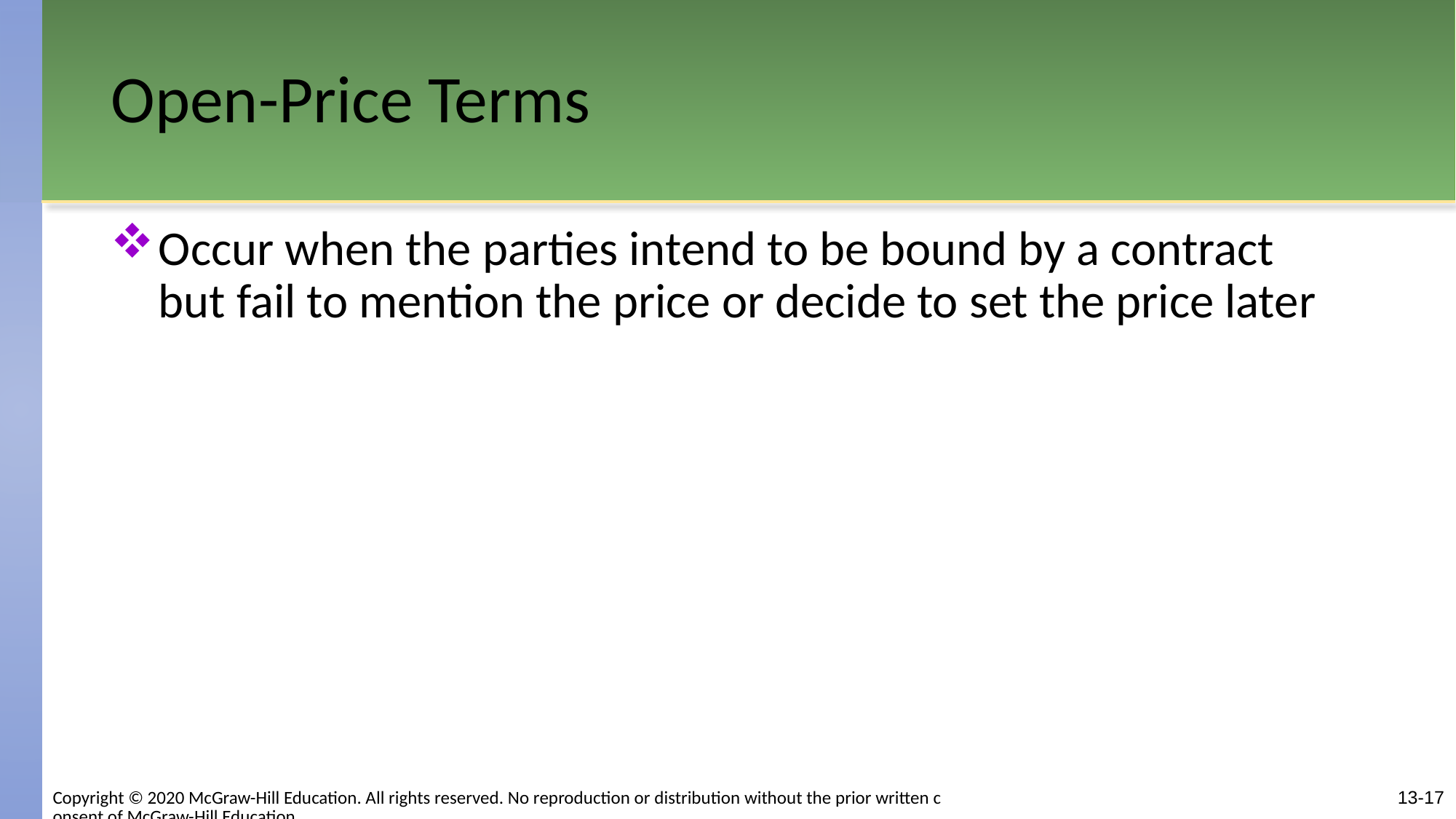

# Open-Price Terms
Occur when the parties intend to be bound by a contract but fail to mention the price or decide to set the price later
Copyright © 2020 McGraw-Hill Education. All rights reserved. No reproduction or distribution without the prior written consent of McGraw-Hill Education.
13-17